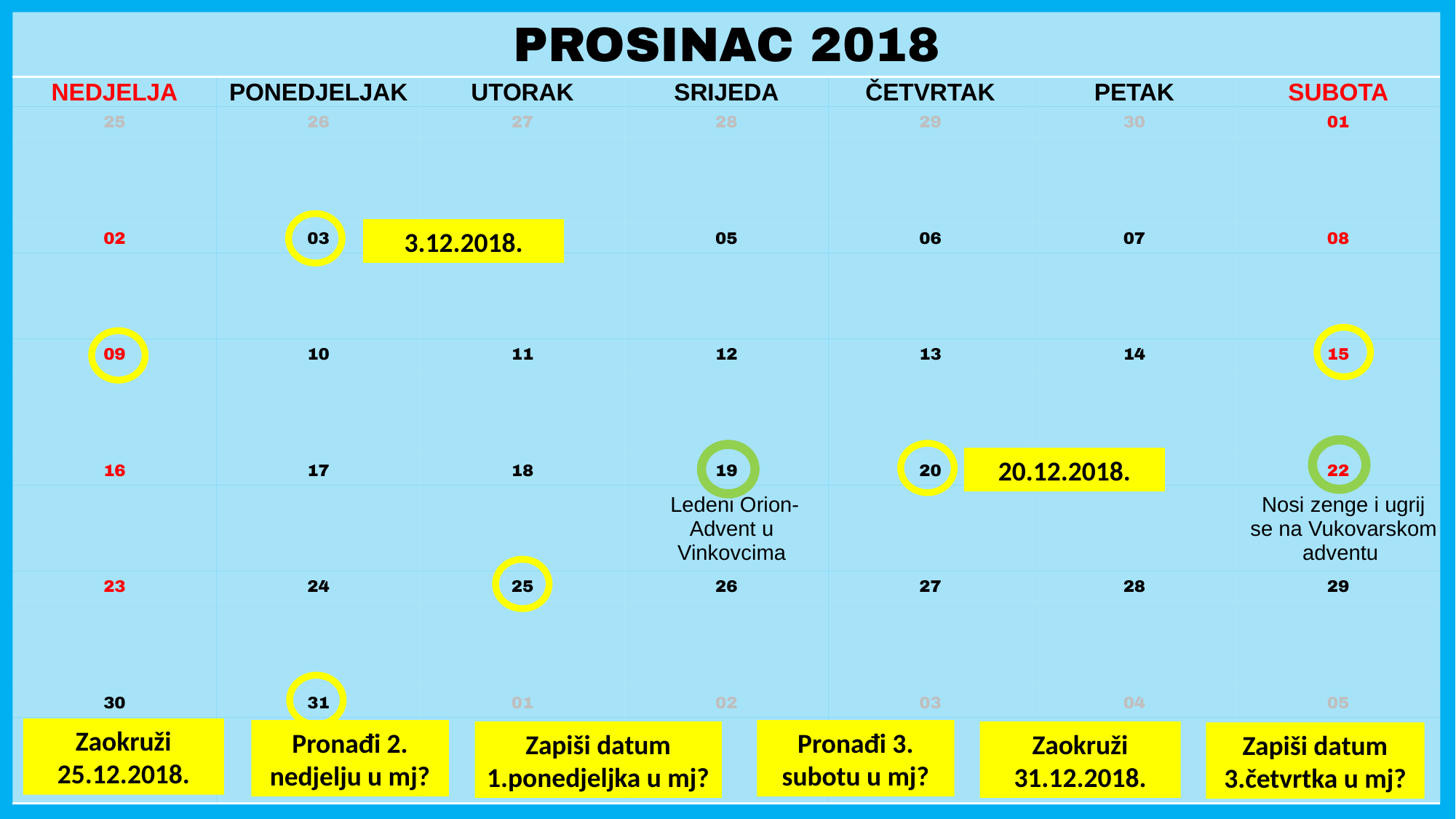

| PROSINAC 2018 |  |  |  |  |  |  |
| --- | --- | --- | --- | --- | --- | --- |
| NEDJELJA | PONEDJELJAK | UTORAK | SRIJEDA | ČETVRTAK | PETAK | SUBOTA |
| 25 | 26 | 27 | 28 | 29 | 30 | 01 |
|  |  |  |  |  |  |  |
| 02 | 03 | 04 | 05 | 06 | 07 | 08 |
|  |  |  |  |  |  |  |
| 09 | 10 | 11 | 12 | 13 | 14 | 15 |
|  |  |  |  |  |  |  |
| 16 | 17 | 18 | 19 | 20 | 21 | 22 |
|  |  |  | Ledeni Orion- Advent u Vinkovcima |  |  | Nosi zenge i ugrij se na Vukovarskom adventu |
| 23 | 24 | 25 | 26 | 27 | 28 | 29 |
|  |  |  |  |  |  |  |
| 30 | 31 | 01 | 02 | 03 | 04 | 05 |
|  |  |  |  |  |  |  |

3.12.2018.

20.12.2018.

Zaokruži 25.12.2018.
Pronađi 2. nedjelju u mj?
Pronađi 3. subotu u mj?
Zapiši datum
1.ponedjeljka u mj?
Zaokruži 31.12.2018.
Zapiši datum 3.četvrtka u mj?